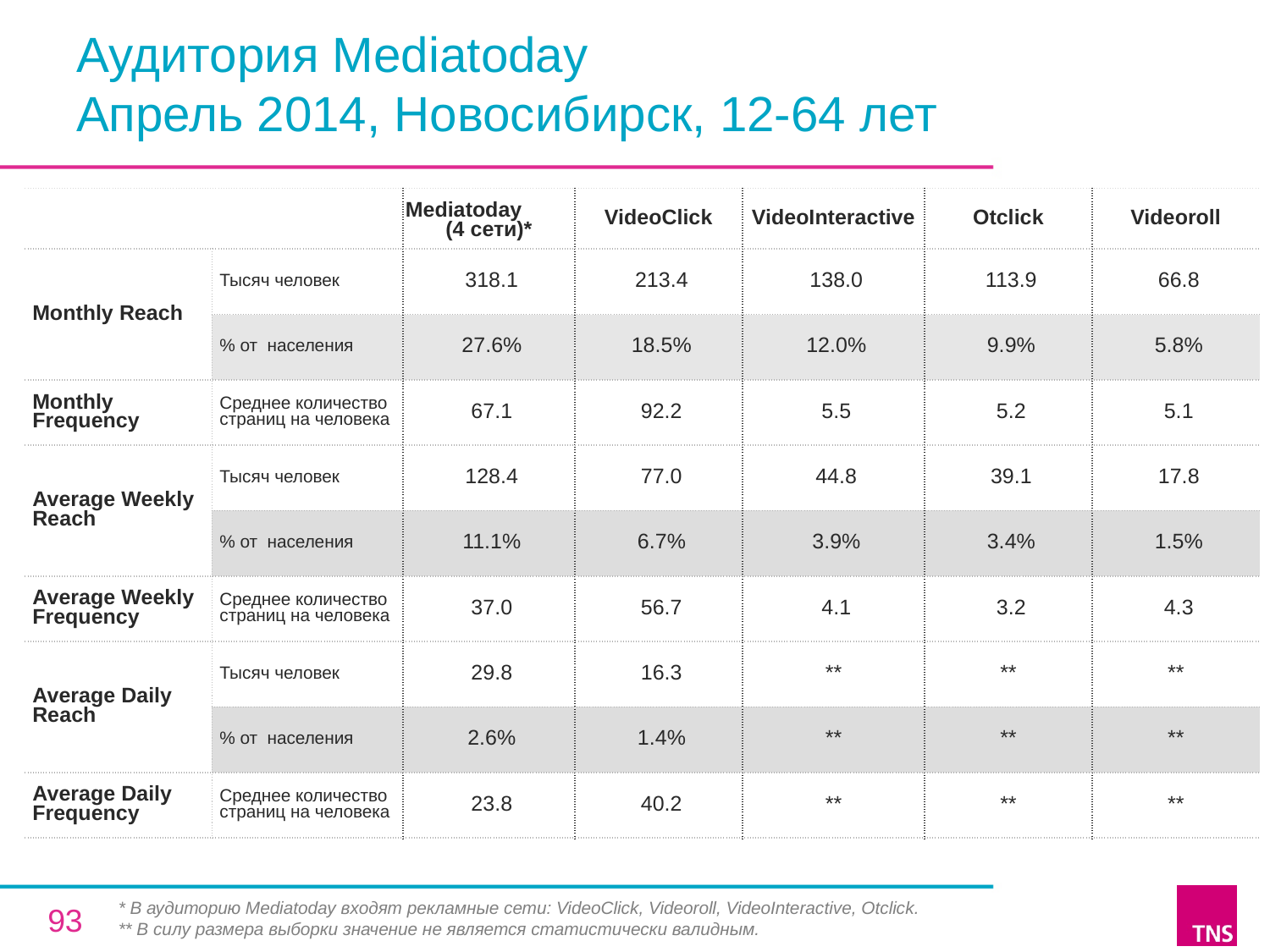

# Аудитория Mediatoday Апрель 2014, Новосибирск, 12-64 лет
|  |  | Mediatoday (4 сети)\* | VideoClick | VideoInteractive | Otclick | Videoroll |
| --- | --- | --- | --- | --- | --- | --- |
| Monthly Reach | Тысяч человек | 318.1 | 213.4 | 138.0 | 113.9 | 66.8 |
|  | % от населения | 27.6% | 18.5% | 12.0% | 9.9% | 5.8% |
| Monthly Frequency | Среднее количество страниц на человека | 67.1 | 92.2 | 5.5 | 5.2 | 5.1 |
| Average Weekly Reach | Тысяч человек | 128.4 | 77.0 | 44.8 | 39.1 | 17.8 |
|  | % от населения | 11.1% | 6.7% | 3.9% | 3.4% | 1.5% |
| Average Weekly Frequency | Среднее количество страниц на человека | 37.0 | 56.7 | 4.1 | 3.2 | 4.3 |
| Average Daily Reach | Тысяч человек | 29.8 | 16.3 | \*\* | \*\* | \*\* |
|  | % от населения | 2.6% | 1.4% | \*\* | \*\* | \*\* |
| Average Daily Frequency | Среднее количество страниц на человека | 23.8 | 40.2 | \*\* | \*\* | \*\* |
* В аудиторию Mediatoday входят рекламные сети: VideoClick, Videoroll, VideoInteractive, Otclick.
** В силу размера выборки значение не является статистически валидным.
93